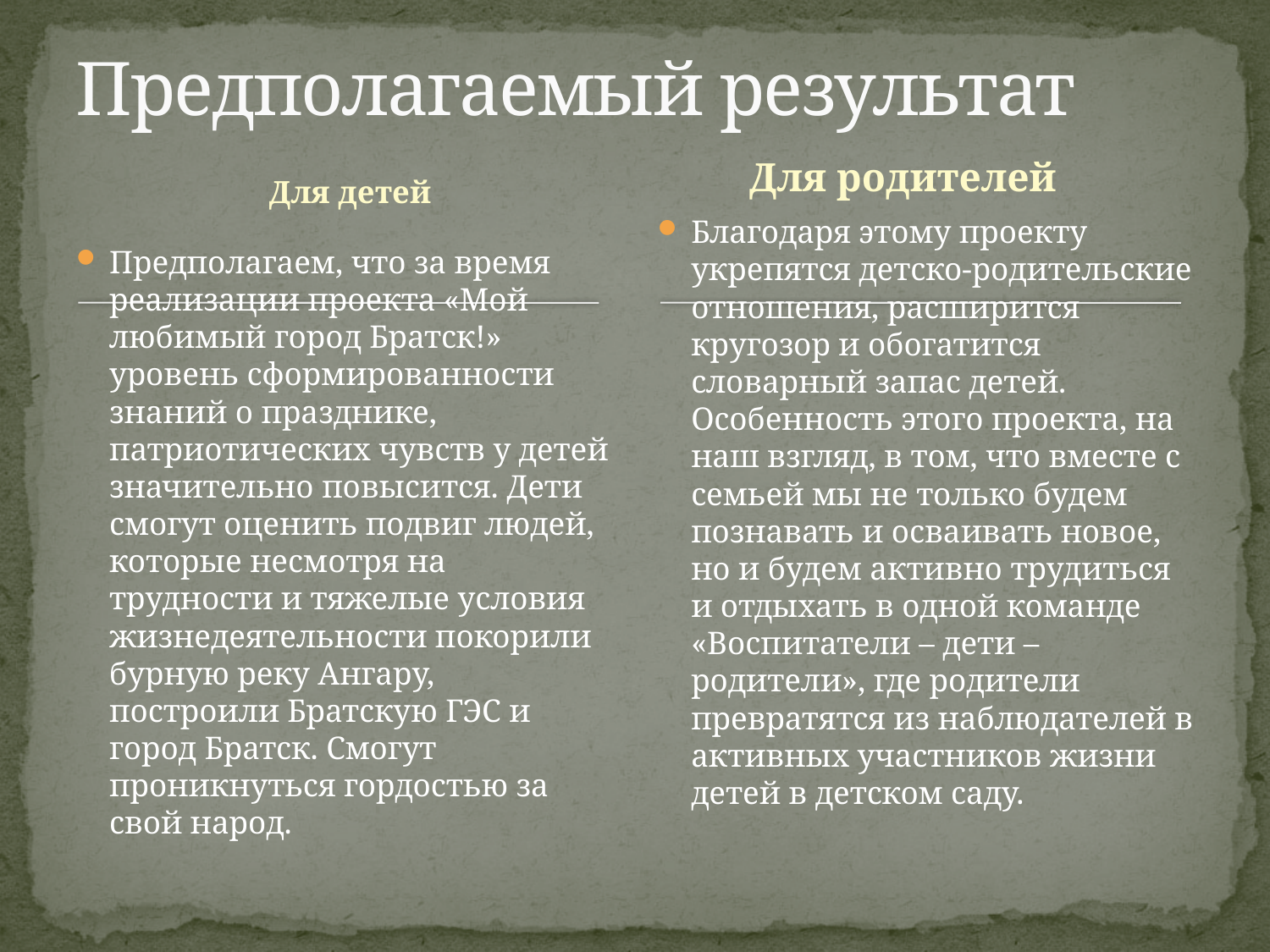

# Предполагаемый результат
         Для родителей
                        Для детей
Благодаря этому проекту укрепятся детско-родительские отношения, расширится кругозор и обогатится словарный запас детей. Особенность этого проекта, на наш взгляд, в том, что вместе с семьей мы не только будем познавать и осваивать новое, но и будем активно трудиться и отдыхать в одной команде «Воспитатели – дети – родители», где родители превратятся из наблюдателей в активных участников жизни детей в детском саду.

Предполагаем, что за время реализации проекта «Мой любимый город Братск!» уровень сформированности знаний о празднике, патриотических чувств у детей значительно повысится. Дети смогут оценить подвиг людей, которые несмотря на трудности и тяжелые условия жизнедеятельности покорили бурную реку Ангару, построили Братскую ГЭС и город Братск. Смогут проникнуться гордостью за свой народ.